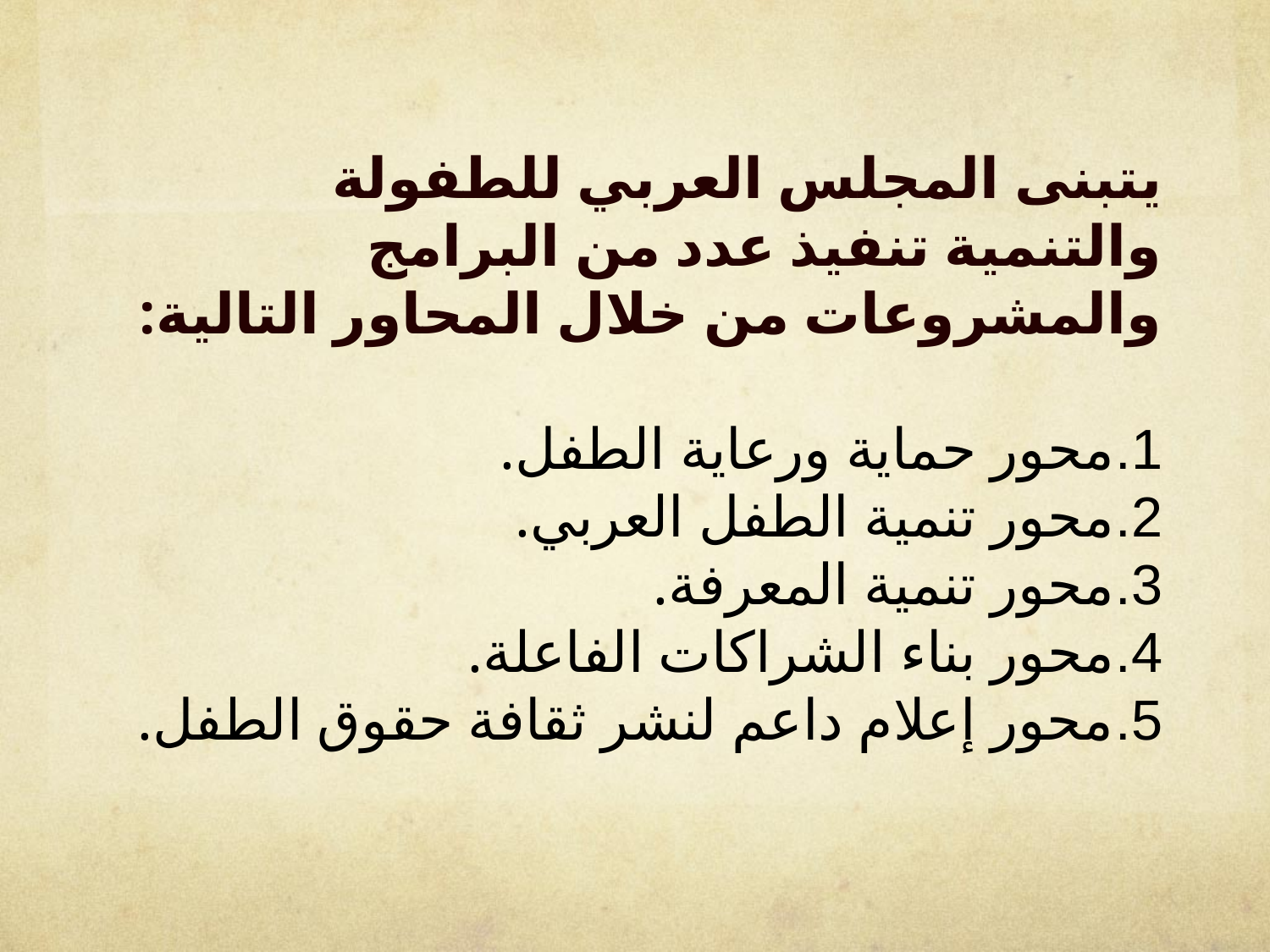

يتبنى المجلس العربي للطفولة والتنمية تنفيذ عدد من البرامج والمشروعات من خلال المحاور التالية:

محور حماية ورعاية الطفل.
محور تنمية الطفل العربي.
محور تنمية المعرفة.
محور بناء الشراكات الفاعلة.
محور إعلام داعم لنشر ثقافة حقوق الطفل.